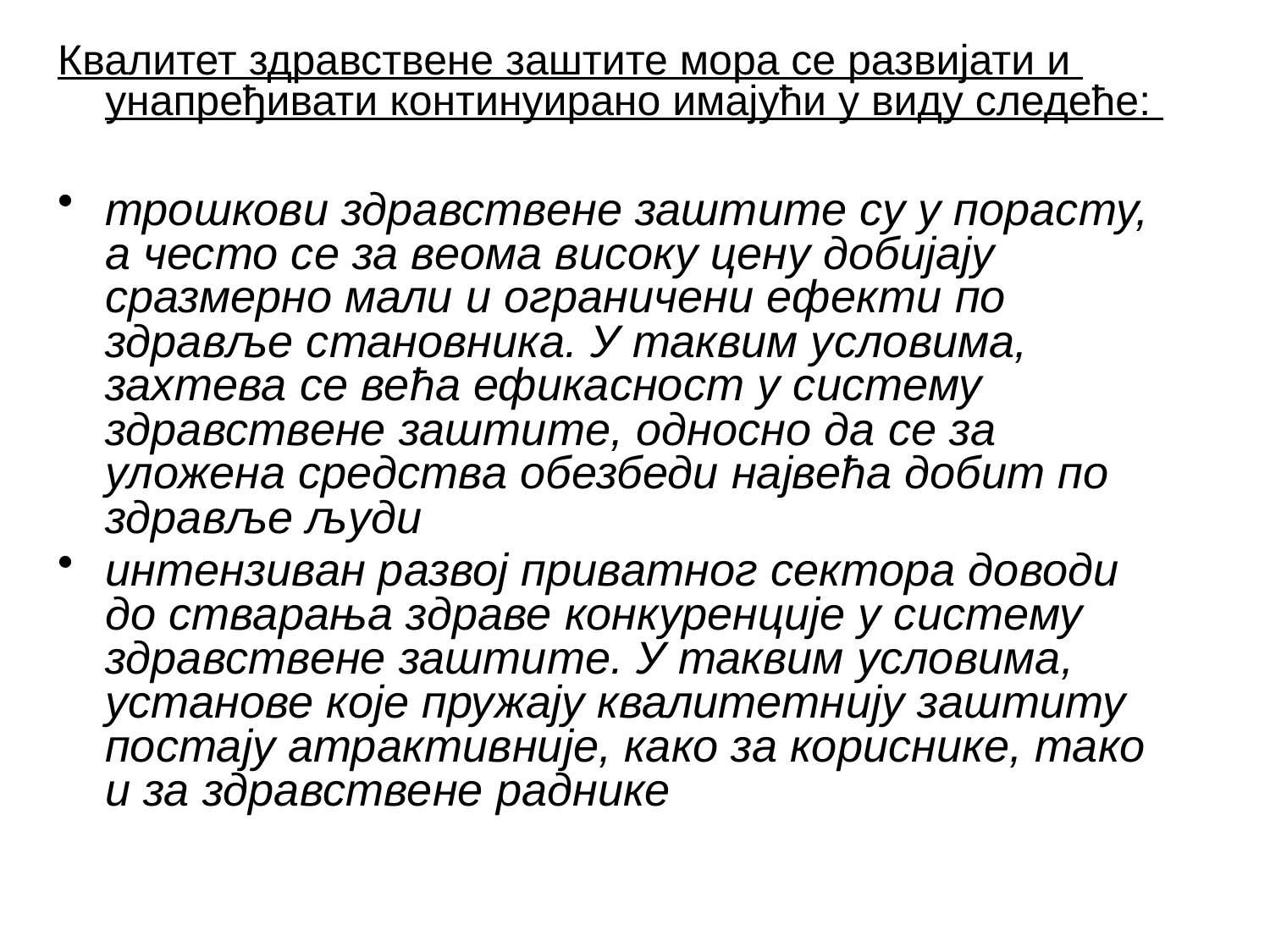

Квалитет здравствене заштите мора се развијати и  унапређивати континуирано имајући у виду следеће:

трошкови здравствене заштите су у порасту, а често се за веома високу цену добијају сразмерно мали и ограничени ефекти по здравље становника. У таквим условима, захтева се већа ефикасност у систему здравствене заштите, односно да се за уложена средства обезбеди највећа добит по здравље људи
интензиван развој приватног сектора доводи до стварања здраве конкуренције у систему здравствене заштите. У таквим условима, установе које пружају квалитетнију заштиту постају атрактивније, како за кориснике, тако и за здравствене раднике